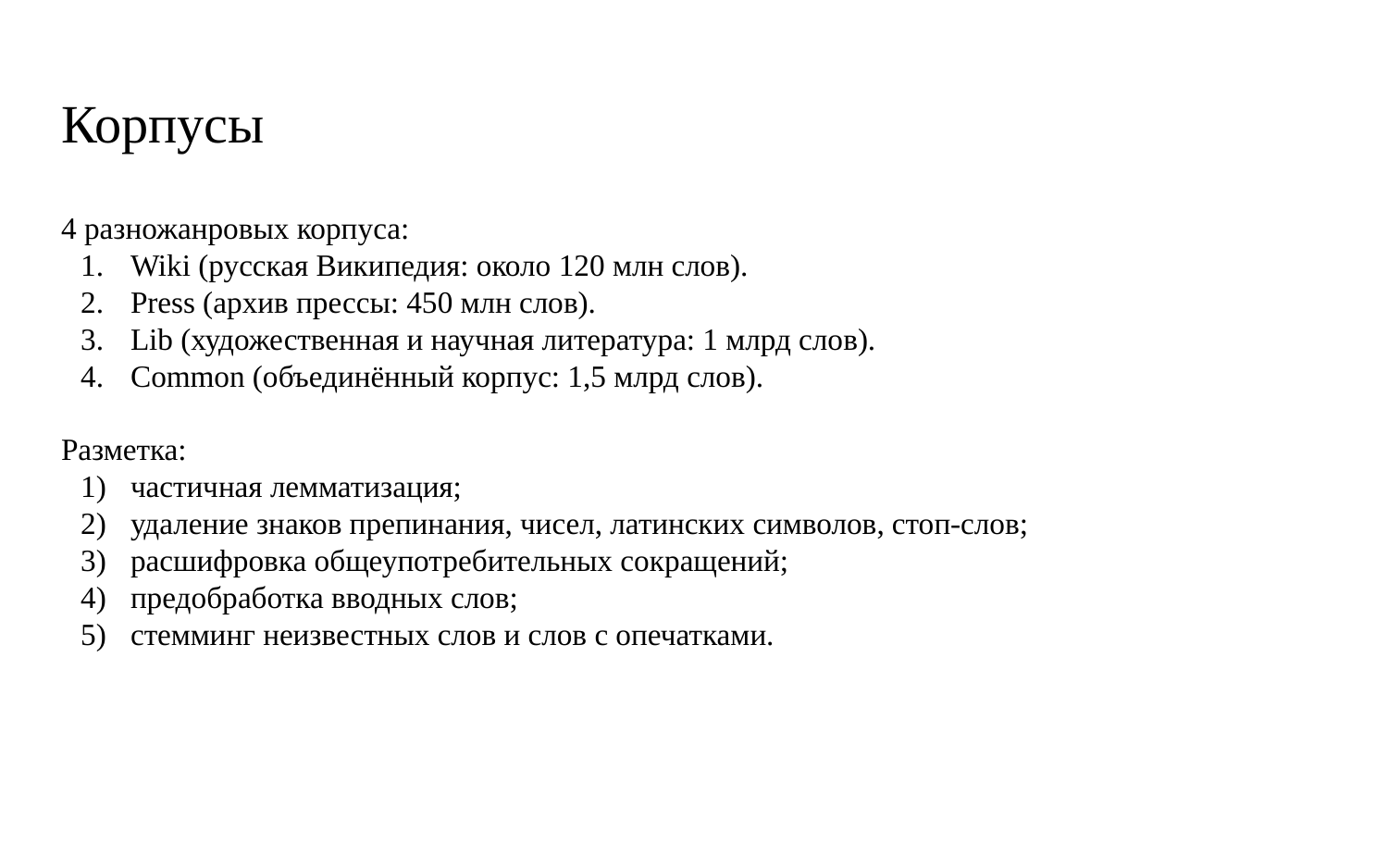

# Корпусы
4 разножанровых корпуса:
Wiki (русская Википедия: около 120 млн слов).
Press (архив прессы: 450 млн слов).
Lib (художественная и научная литература: 1 млрд слов).
Common (объединённый корпус: 1,5 млрд слов).

Разметка:
частичная лемматизация;
удаление знаков препинания, чисел, латинских символов, стоп-слов;
расшифровка общеупотребительных сокращений;
предобработка вводных слов;
стемминг неизвестных слов и слов с опечатками.